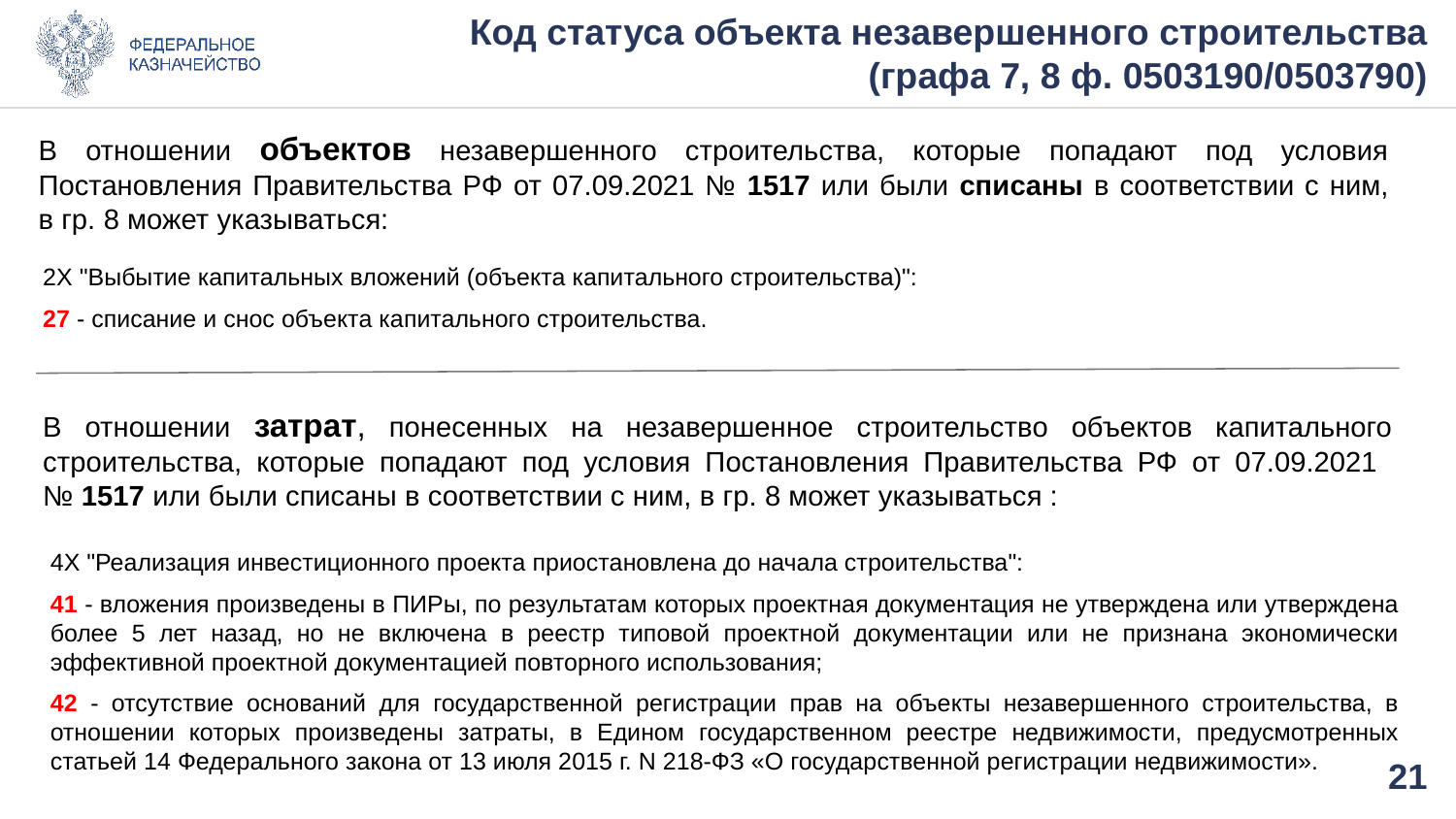

Код статуса объекта незавершенного строительства (графа 7, 8 ф. 0503190/0503790)
В отношении объектов незавершенного строительства, которые попадают под условия Постановления Правительства РФ от 07.09.2021 № 1517 или были списаны в соответствии с ним,
в гр. 8 может указываться:
2X "Выбытие капитальных вложений (объекта капитального строительства)":
27 - списание и снос объекта капитального строительства.
В отношении затрат, понесенных на незавершенное строительство объектов капитального строительства, которые попадают под условия Постановления Правительства РФ от 07.09.2021
№ 1517 или были списаны в соответствии с ним, в гр. 8 может указываться :
4X "Реализация инвестиционного проекта приостановлена до начала строительства":
41 - вложения произведены в ПИРы, по результатам которых проектная документация не утверждена или утверждена более 5 лет назад, но не включена в реестр типовой проектной документации или не признана экономически эффективной проектной документацией повторного использования;
42 - отсутствие оснований для государственной регистрации прав на объекты незавершенного строительства, в отношении которых произведены затраты, в Едином государственном реестре недвижимости, предусмотренных статьей 14 Федерального закона от 13 июля 2015 г. N 218-ФЗ «О государственной регистрации недвижимости».
21